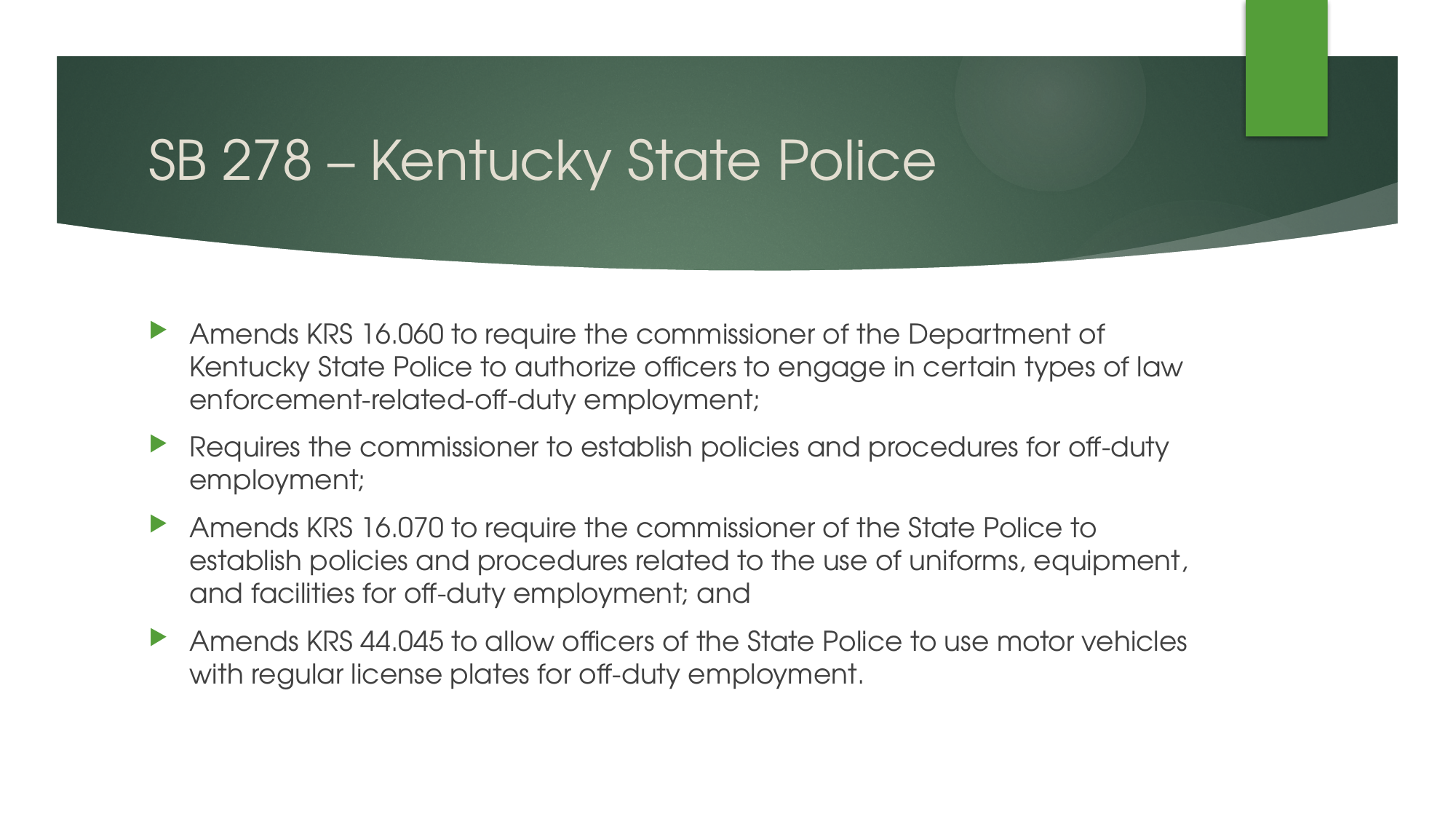

# SB 278 – Kentucky State Police
Amends KRS 16.060 to require the commissioner of the Department of Kentucky State Police to authorize officers to engage in certain types of law enforcement-related-off-duty employment;
Requires the commissioner to establish policies and procedures for off-duty employment;
Amends KRS 16.070 to require the commissioner of the State Police to establish policies and procedures related to the use of uniforms, equipment, and facilities for off-duty employment; and
Amends KRS 44.045 to allow officers of the State Police to use motor vehicles with regular license plates for off-duty employment.